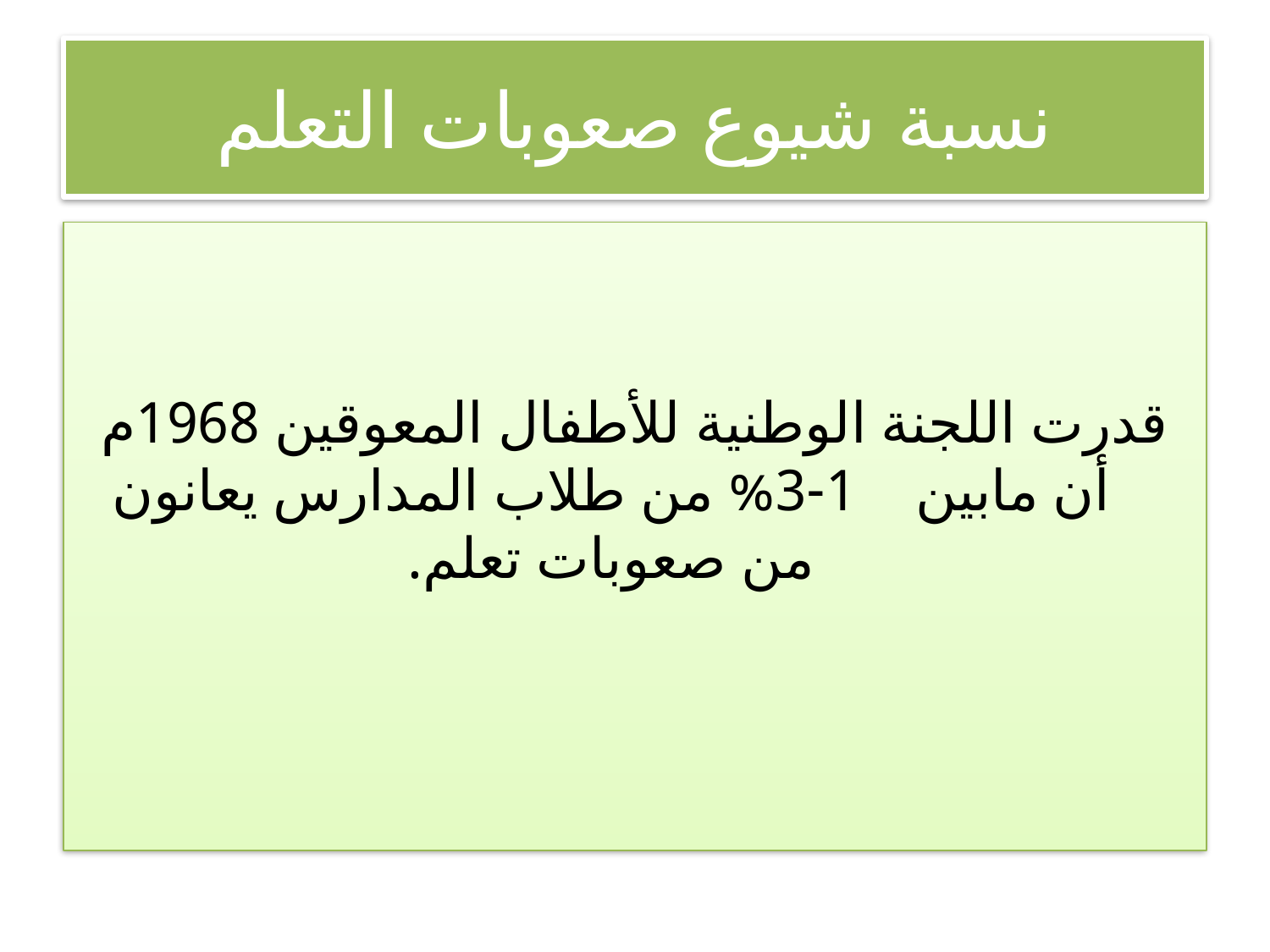

# نسبة شيوع صعوبات التعلم

قدرت اللجنة الوطنية للأطفال المعوقين 1968م أن مابين    1-3% من طلاب المدارس يعانون من صعوبات تعلم.